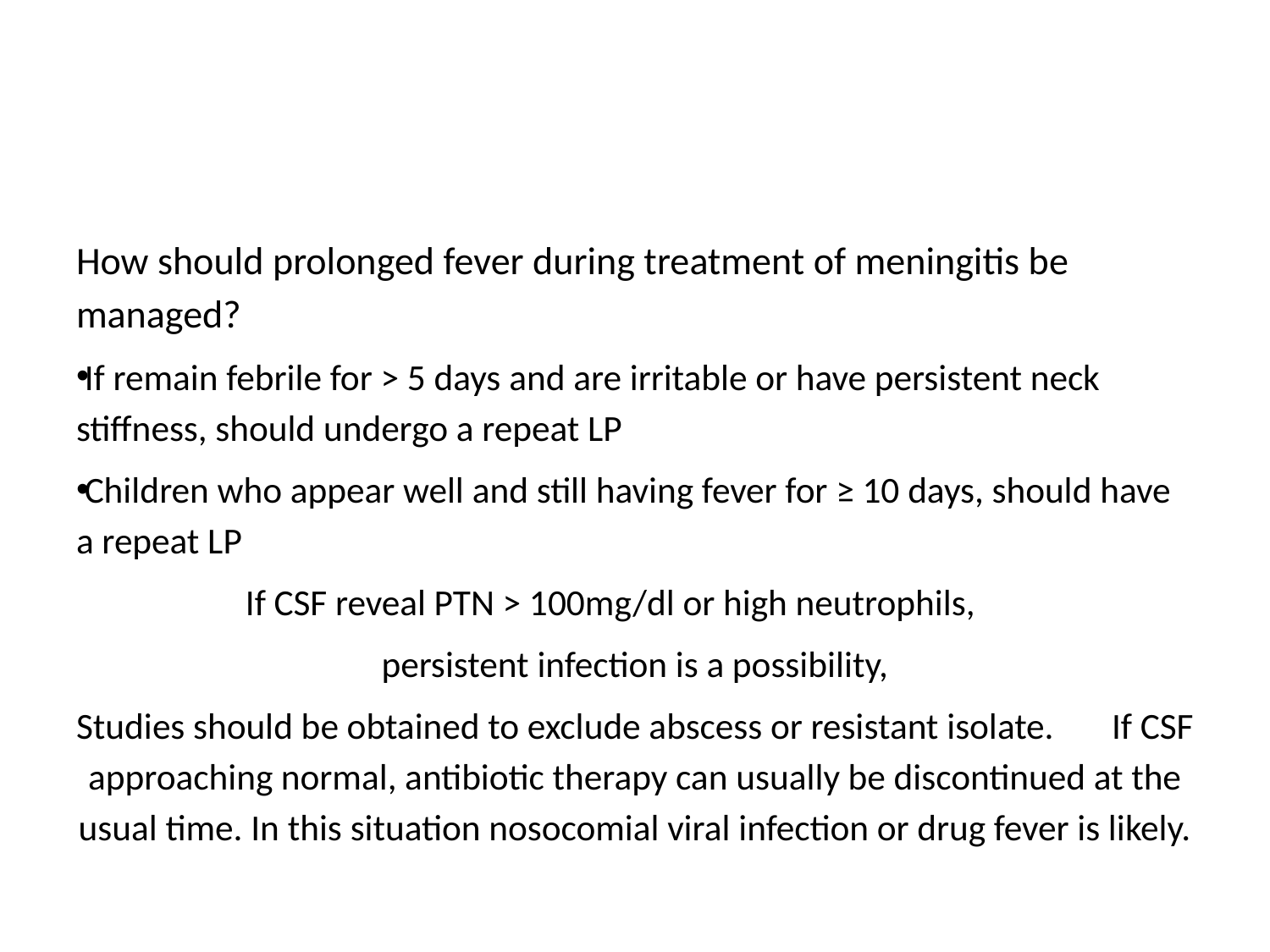

#
How should prolonged fever during treatment of meningitis be managed?
If remain febrile for > 5 days and are irritable or have persistent neck stiffness, should undergo a repeat LP
Children who appear well and still having fever for ≥ 10 days, should have a repeat LP
If CSF reveal PTN > 100mg/dl or high neutrophils,
 persistent infection is a possibility,
Studies should be obtained to exclude abscess or resistant isolate.       If CSF approaching normal, antibiotic therapy can usually be discontinued at the usual time. In this situation nosocomial viral infection or drug fever is likely.